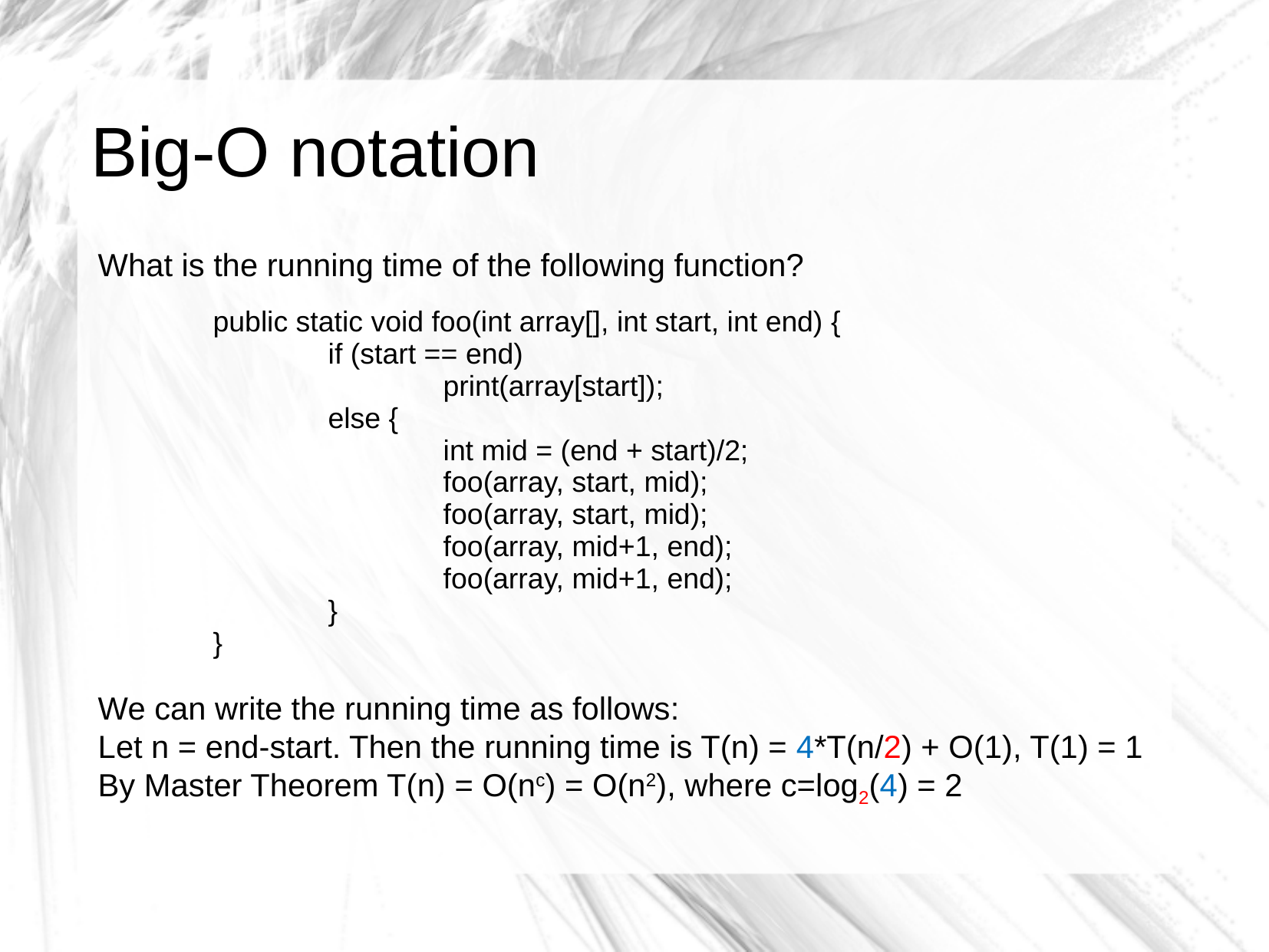

# Big-O notation
What is the running time of the following function?
	public static void foo(int array[], int start, int end) {
		if (start == end)
			print(array[start]);
		else {
			int mid = (end + start)/2;
			foo(array, start, mid);
			foo(array, start, mid);
			foo(array, mid+1, end);
			foo(array, mid+1, end);
		}
	}

We can write the running time as follows:
Let n = end-start. Then the running time is T(n) = 4*T(n/2) + O(1), T(1) = 1
By Master Theorem T(n) = O(nc) = O(n2), where c=log2(4) = 2